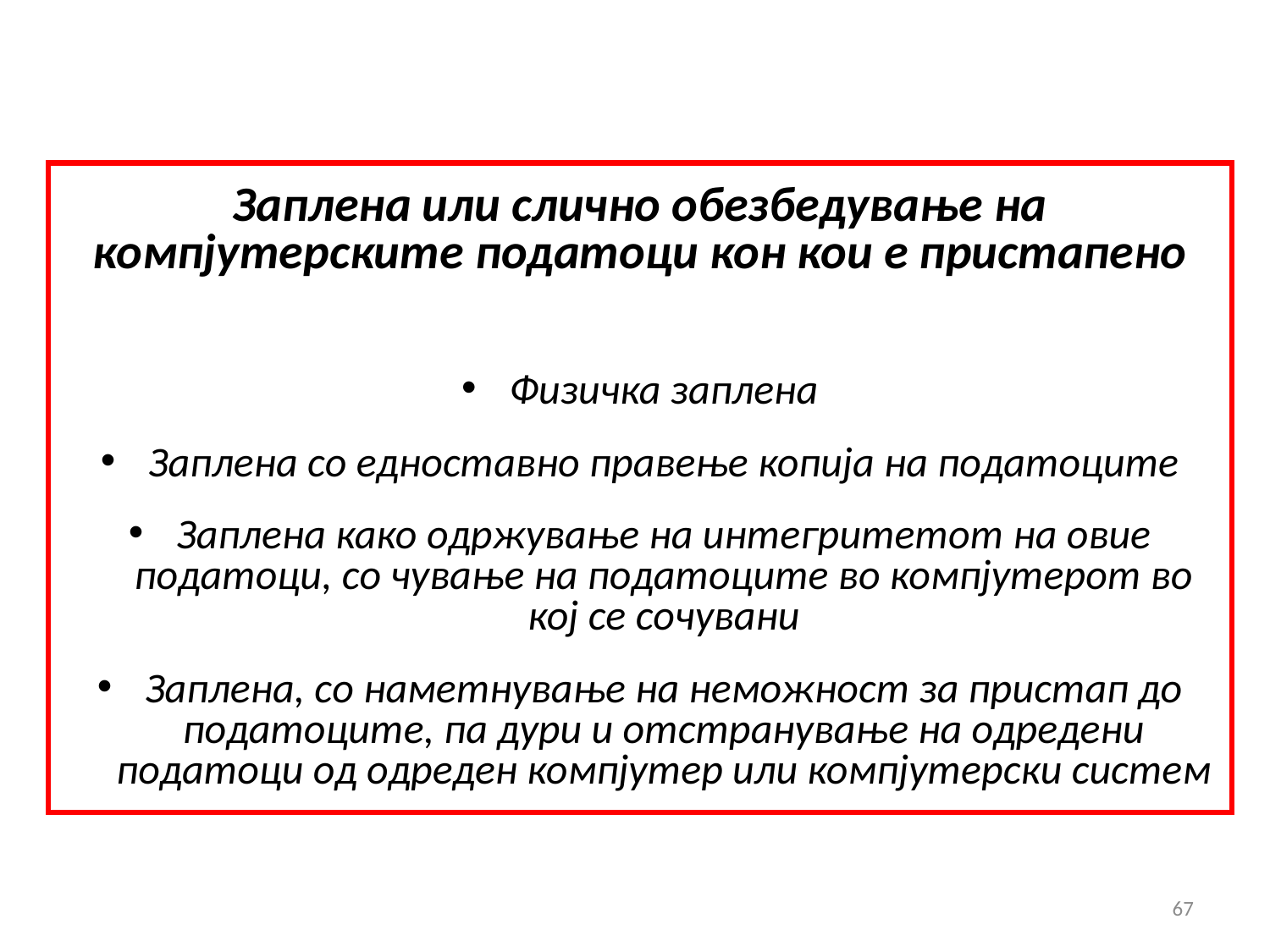

Заплена или слично обезбедување на компјутерските податоци кон кои е пристапено

Физичка заплена
Заплена со едноставно правење копија на податоците
Заплена како одржување на интегритетот на овие податоци, со чување на податоците во компјутерот во кој се сочувани
Заплена, со наметнување на неможност за пристап до податоците, па дури и отстранување на одредени податоци од одреден компјутер или компјутерски систем
67